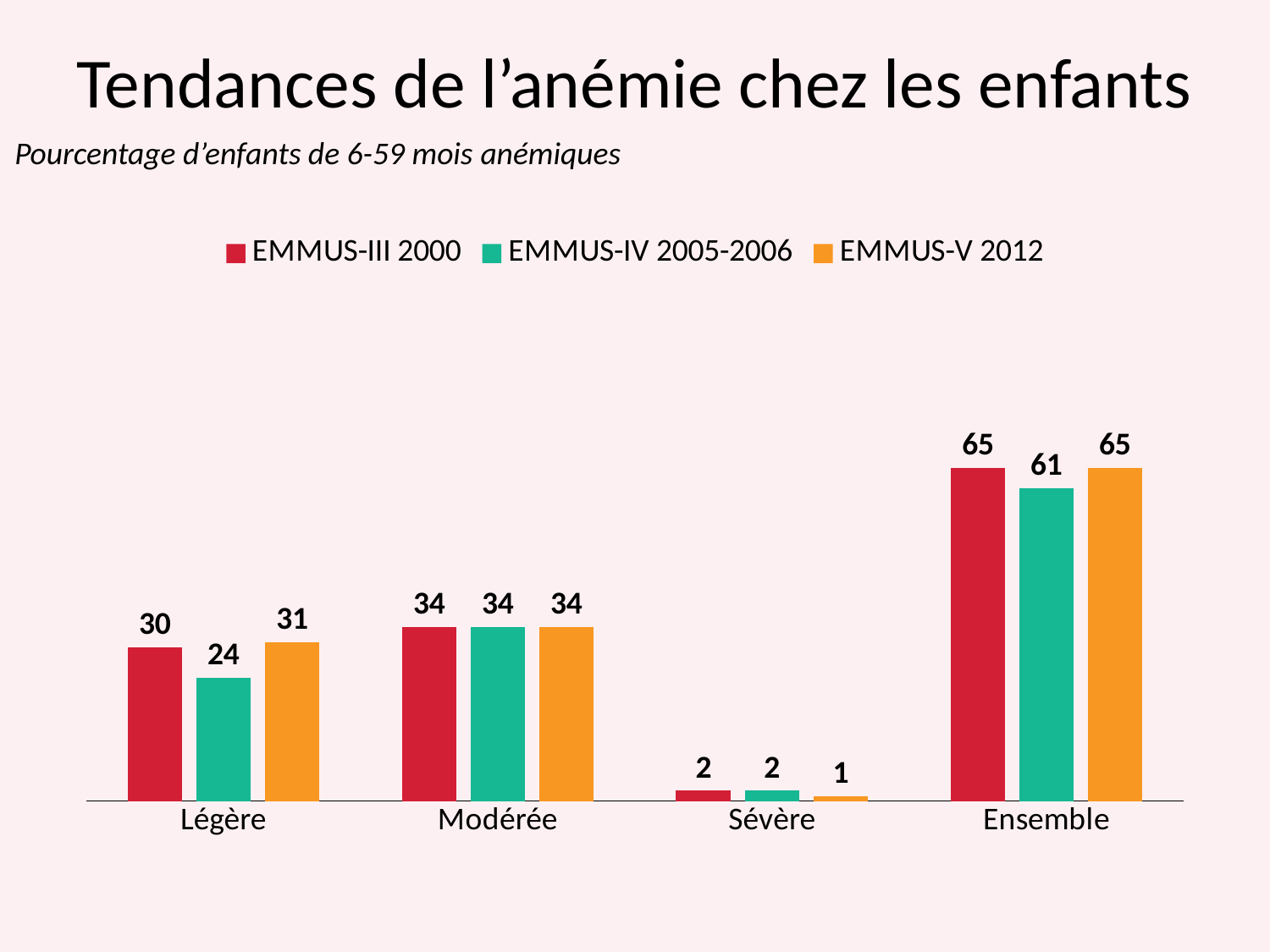

# Tendances de l’anémie chez les enfants
Pourcentage d’enfants de 6-59 mois anémiques

### Chart

| Category | EMMUS-III 2000 | EMMUS-IV 2005-2006 | EMMUS-V 2012 |
|---|---|---|---|
| Légère | 30.0 | 24.0 | 31.0 |
| Modérée | 34.0 | 34.0 | 34.0 |
| Sévère | 2.0 | 2.0 | 1.0 |
| Ensemble | 65.0 | 61.0 | 65.0 |